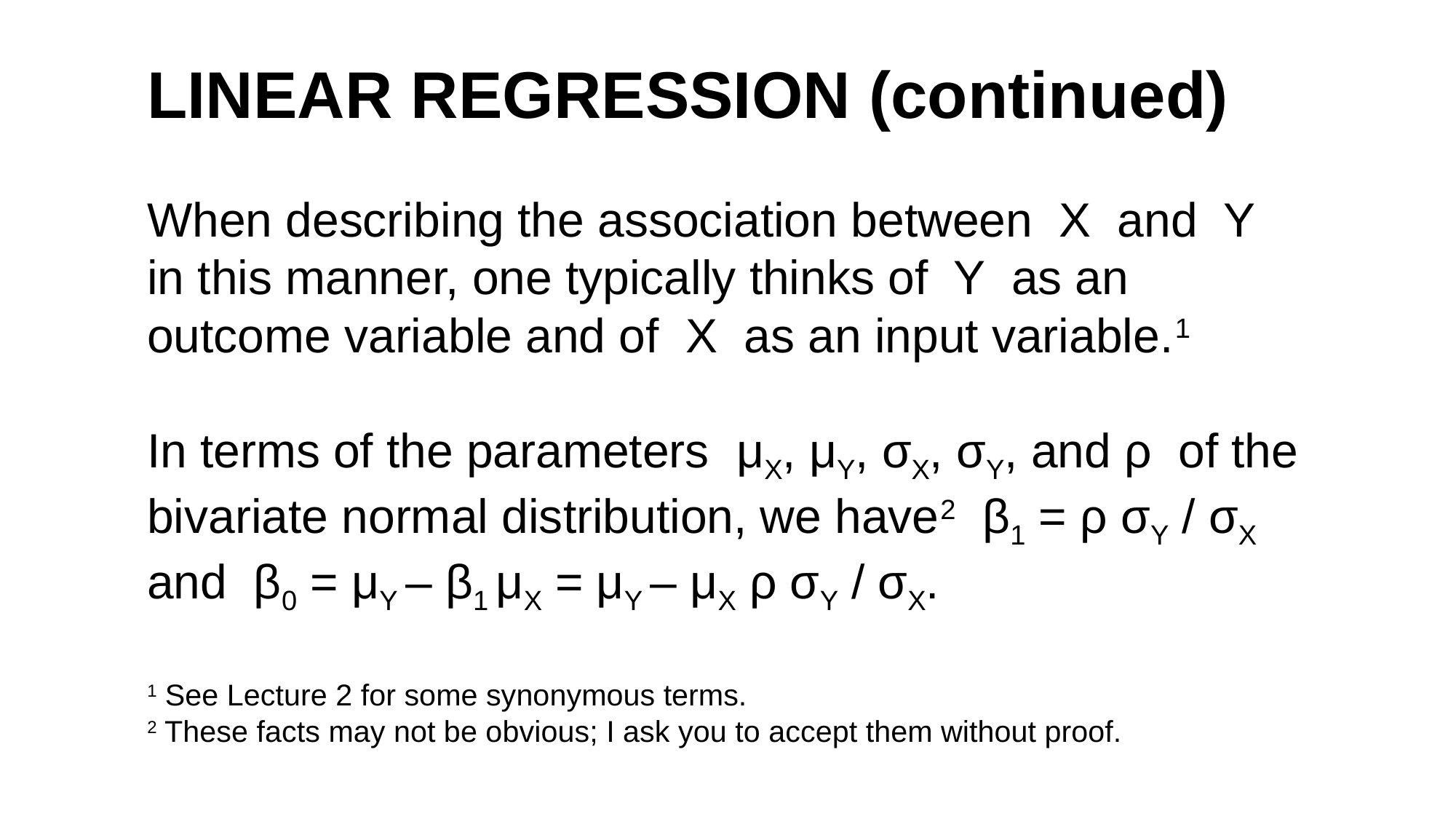

#
LINEAR REGRESSION (continued)

When describing the association between  X  and  Y  in this manner, one typically thinks of  Y  as an outcome variable and of  X  as an input variable.1

In terms of the parameters  μX, μY, σX, σY, and ρ  of the bivariate normal distribution, we have2  β1 = ρ σY / σX  and  β0 = μY – β1 μX = μY – μX ρ σY / σX.

1 See Lecture 2 for some synonymous terms.
2 These facts may not be obvious; I ask you to accept them without proof.